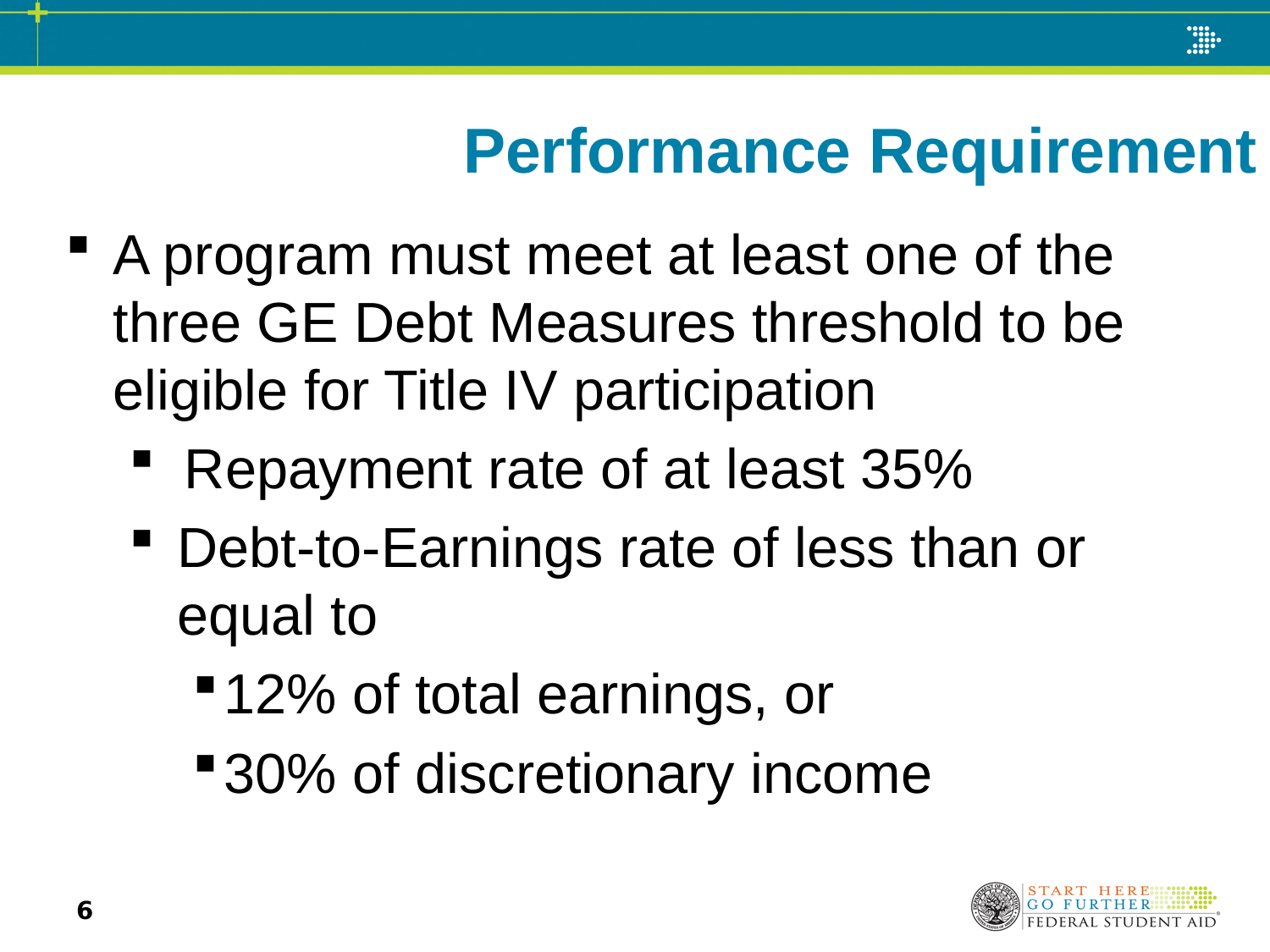

# Performance Requirement
A program must meet at least one of the three GE Debt Measures threshold to be eligible for Title IV participation
 Repayment rate of at least 35%
Debt-to-Earnings rate of less than or equal to
12% of total earnings, or
30% of discretionary income
6